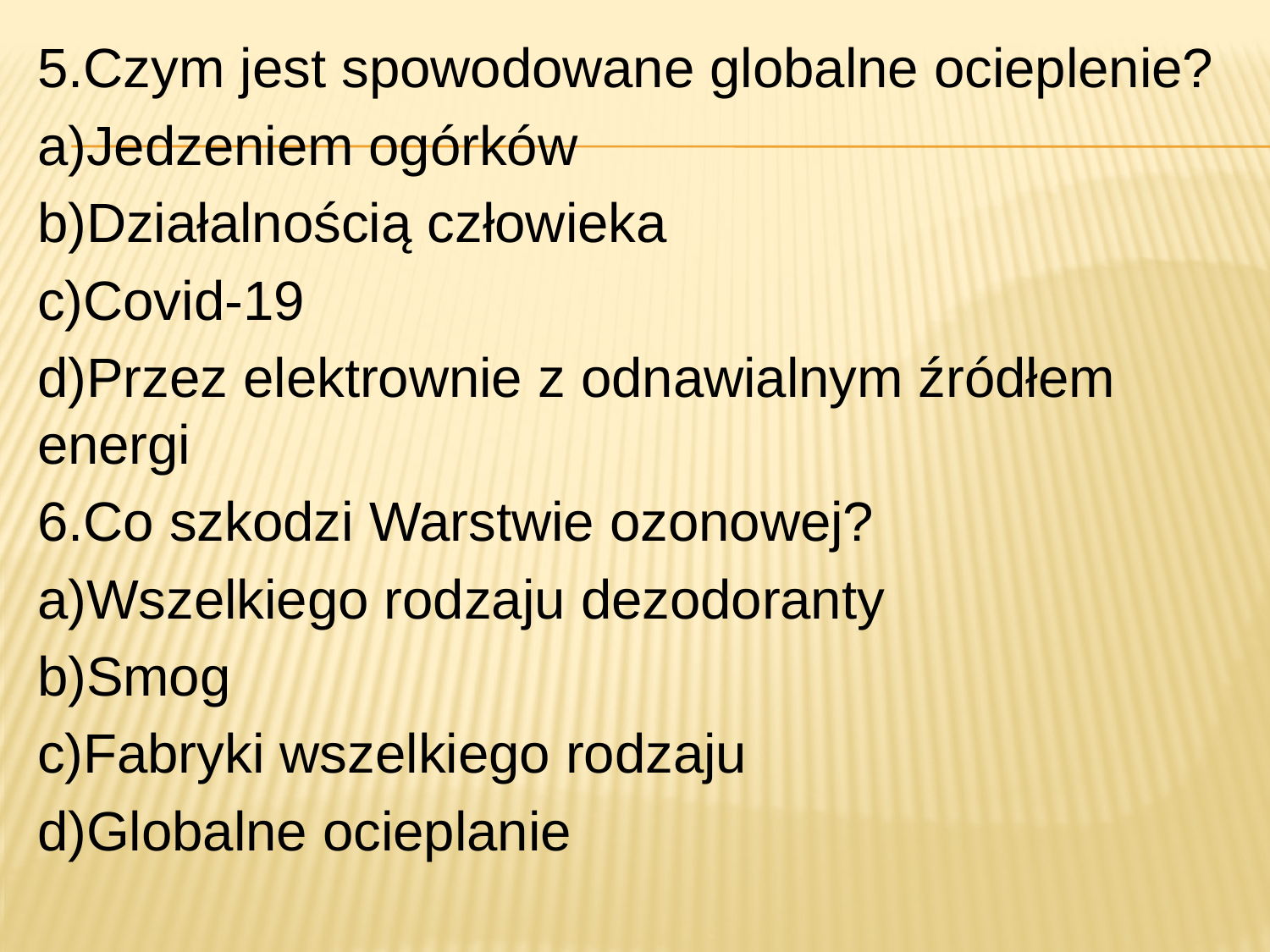

5.Czym jest spowodowane globalne ocieplenie?
a)Jedzeniem ogórków
b)Działalnością człowieka
c)Covid-19
d)Przez elektrownie z odnawialnym źródłem energi
6.Co szkodzi Warstwie ozonowej?
a)Wszelkiego rodzaju dezodoranty
b)Smog
c)Fabryki wszelkiego rodzaju
d)Globalne ocieplanie